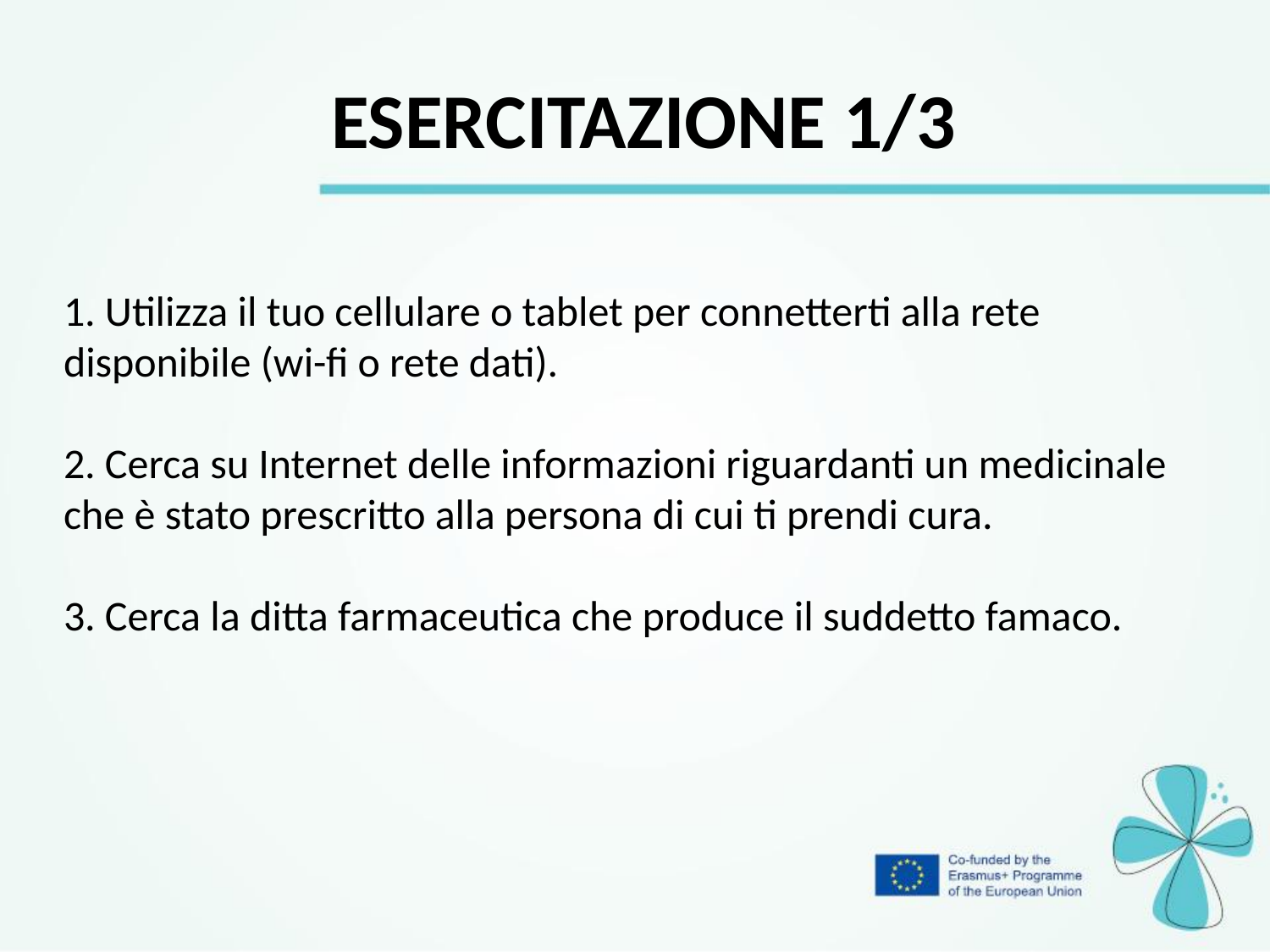

ESERCITAZIONE 1/3

1. Utilizza il tuo cellulare o tablet per connetterti alla rete disponibile (wi-fi o rete dati).

2. Cerca su Internet delle informazioni riguardanti un medicinale che è stato prescritto alla persona di cui ti prendi cura.

3. Cerca la ditta farmaceutica che produce il suddetto famaco.